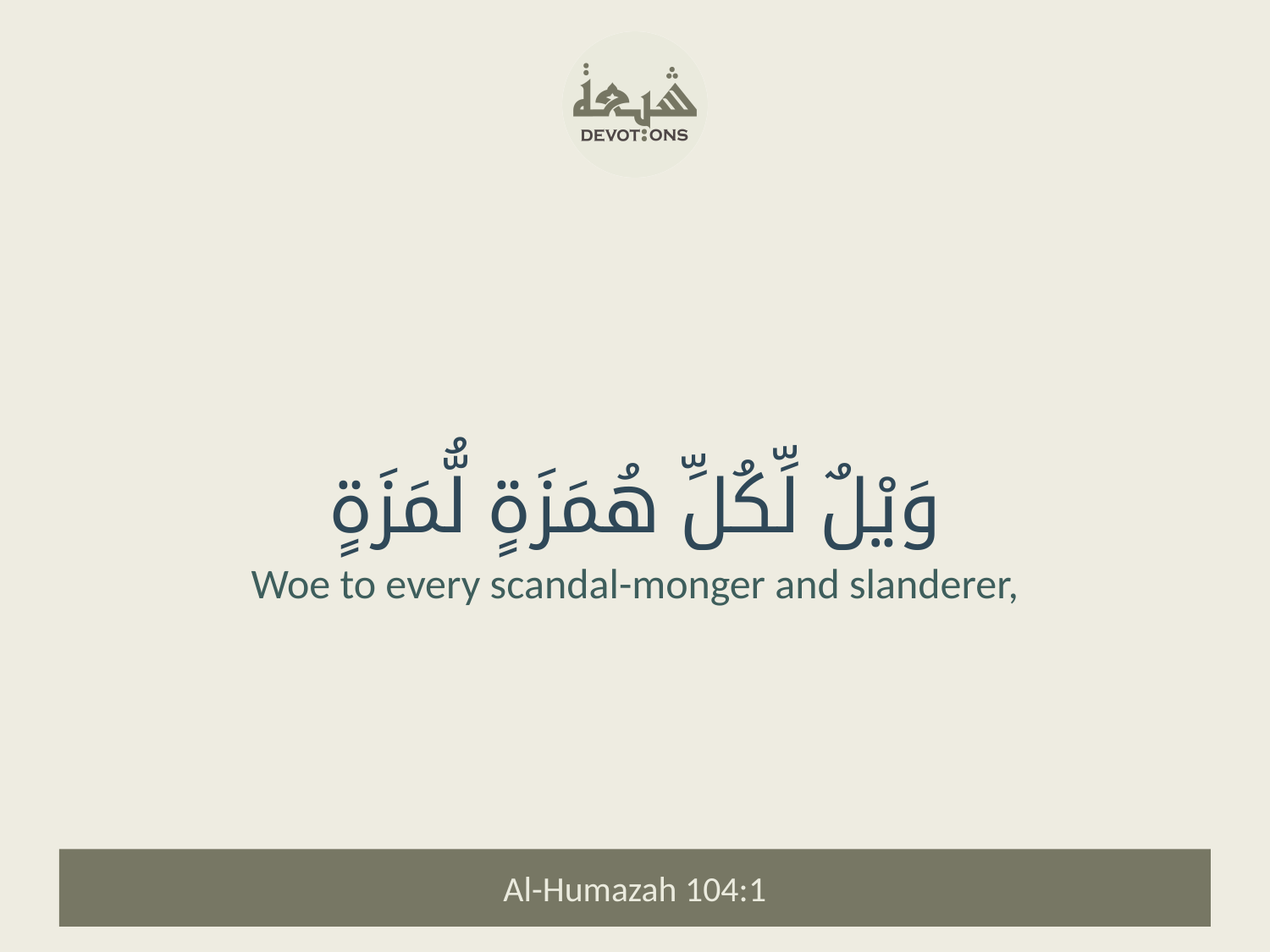

وَيْلٌ لِّكُلِّ هُمَزَةٍ لُّمَزَةٍ
Woe to every scandal-monger and slanderer,
Al-Humazah 104:1